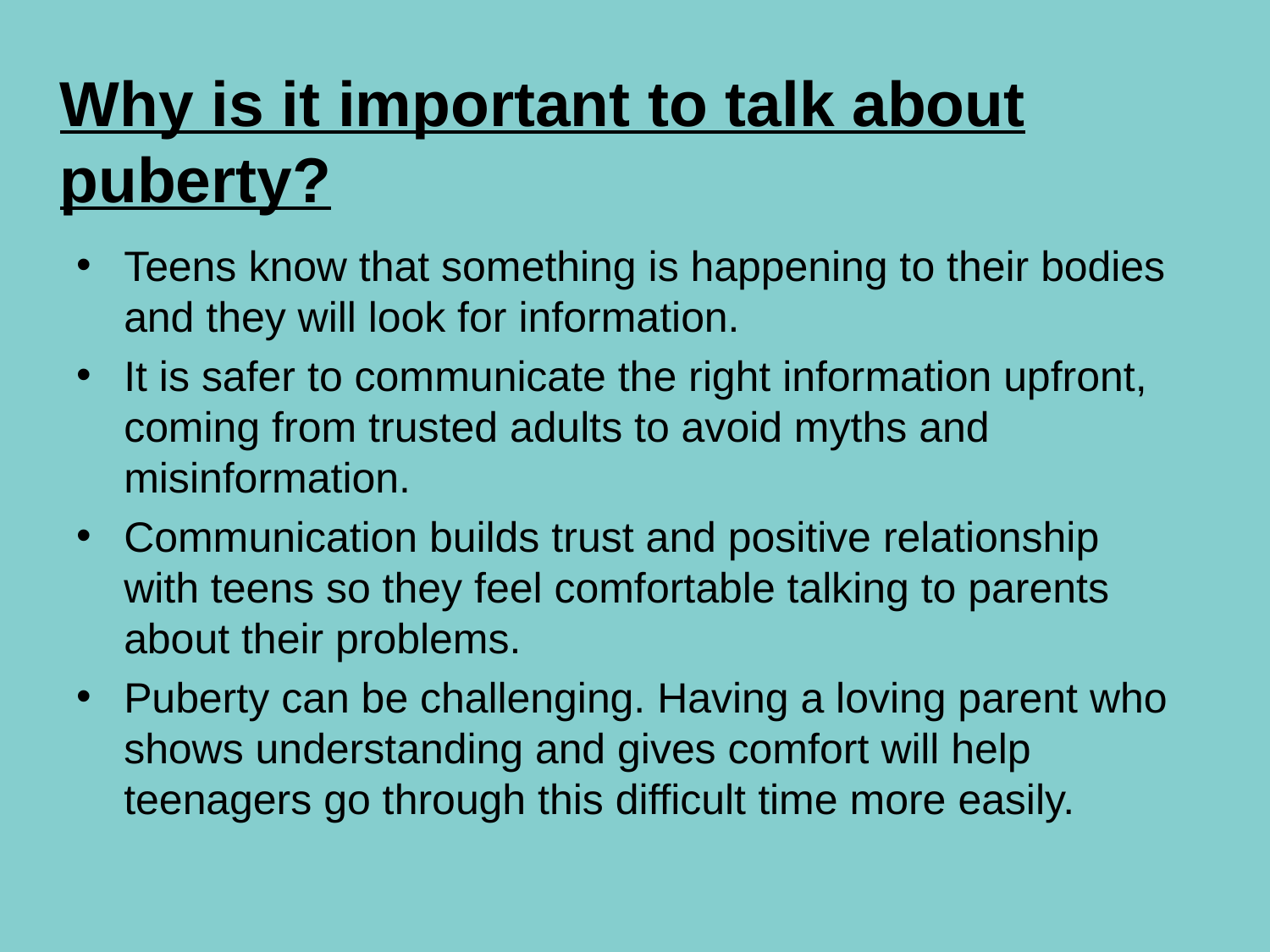

# Why is it important to talk about puberty?
Teens know that something is happening to their bodies and they will look for information.
It is safer to communicate the right information upfront, coming from trusted adults to avoid myths and misinformation.
Communication builds trust and positive relationship with teens so they feel comfortable talking to parents about their problems.
Puberty can be challenging. Having a loving parent who shows understanding and gives comfort will help teenagers go through this difficult time more easily.